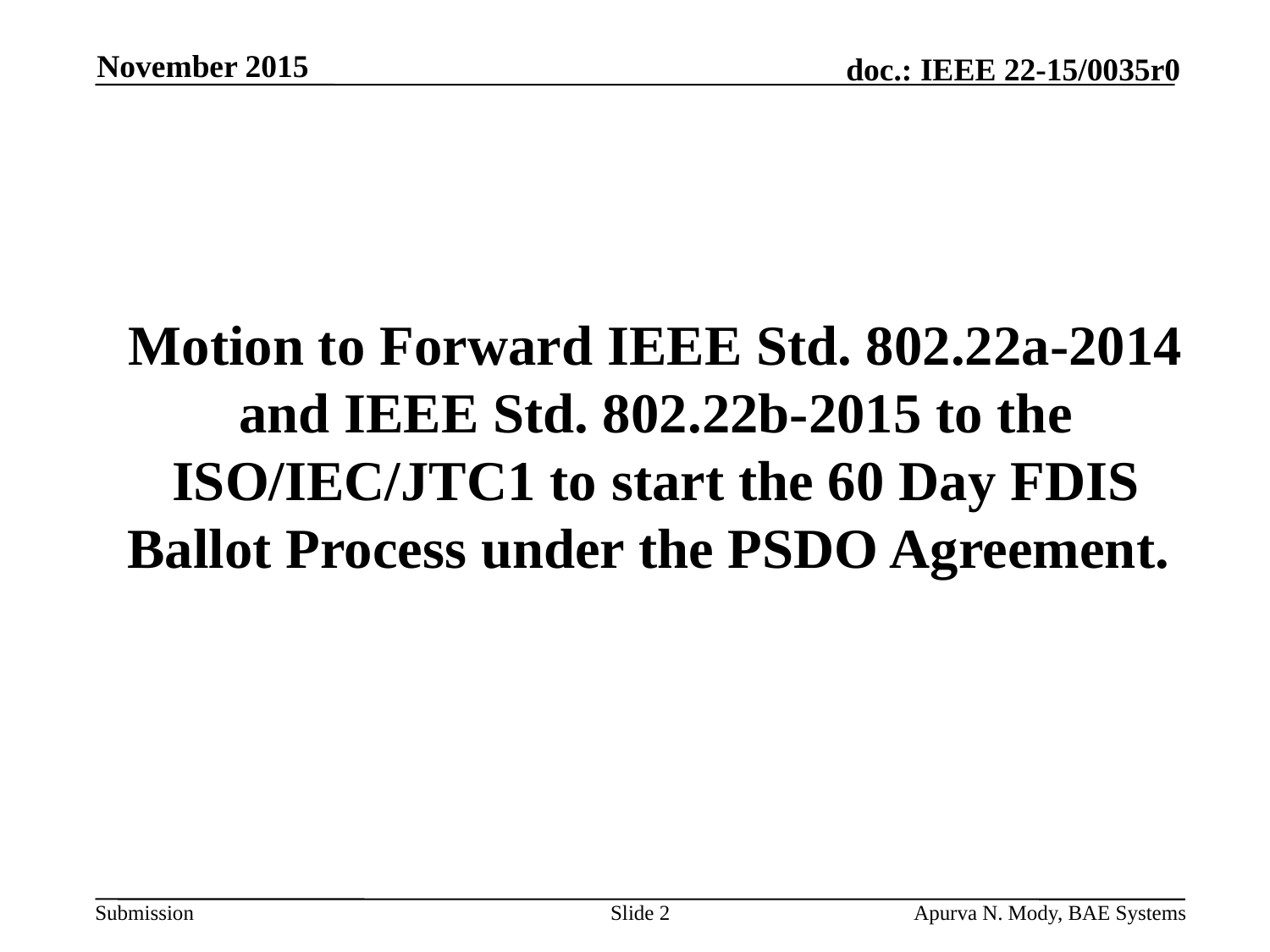

November 2015
# Motion to Forward IEEE Std. 802.22a-2014 and IEEE Std. 802.22b-2015 to the ISO/IEC/JTC1 to start the 60 Day FDIS Ballot Process under the PSDO Agreement.
Slide 2
Apurva N. Mody, BAE Systems